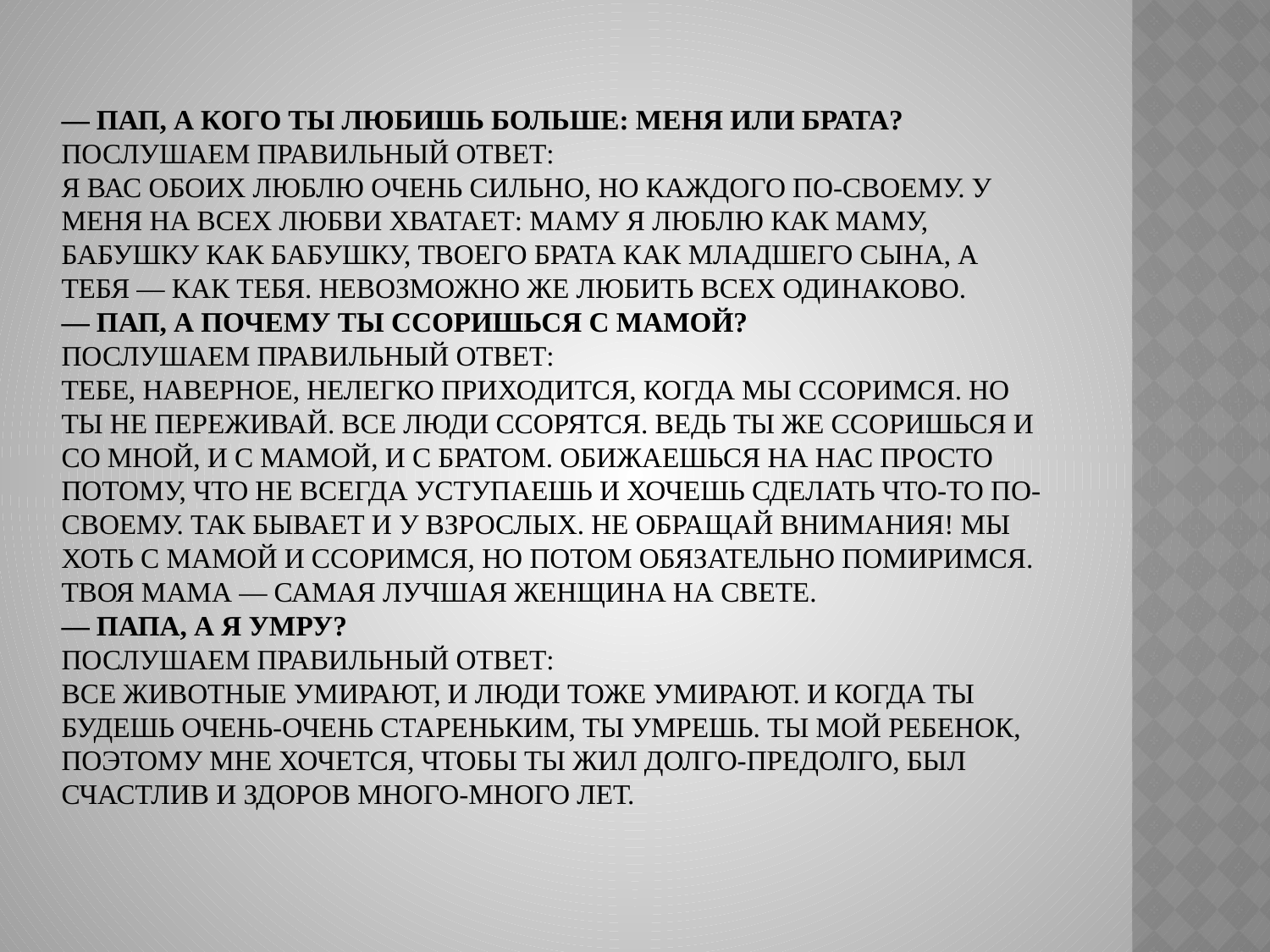

# — Пап, а кого ты любишь больше: меня или брата? Послушаем правильный ответ:  Я вас обоих люблю очень сильно, но каждого по-своему. У меня на всех любви хватает: маму я люблю как маму, бабушку как бабушку, твоего брата как младшего сына, а тебя — как тебя. Невозможно же любить всех одинаково. — Пап, а почему ты ссоришься с мамой? Послушаем правильный ответ:  Тебе, наверное, нелегко приходится, когда мы ссоримся. Но ты не переживай. Все люди ссорятся. Ведь ты же ссоришься и со мной, и с мамой, и с братом. Обижаешься на нас просто потому, что не всегда уступаешь и хочешь сделать что-то по-своему. Так бывает и у взрослых. Не обращай внимания! Мы хоть с мамой и ссоримся, но потом обязательно помиримся. Твоя мама — самая лучшая женщина на свете. — Папа, а я умру? Послушаем правильный ответ:  Все животные умирают, и люди тоже умирают. И когда ты будешь очень-очень стареньким, ты умрешь. Ты мой ребенок, поэтому мне хочется, чтобы ты жил долго-предолго, был счастлив и здоров много-много лет.